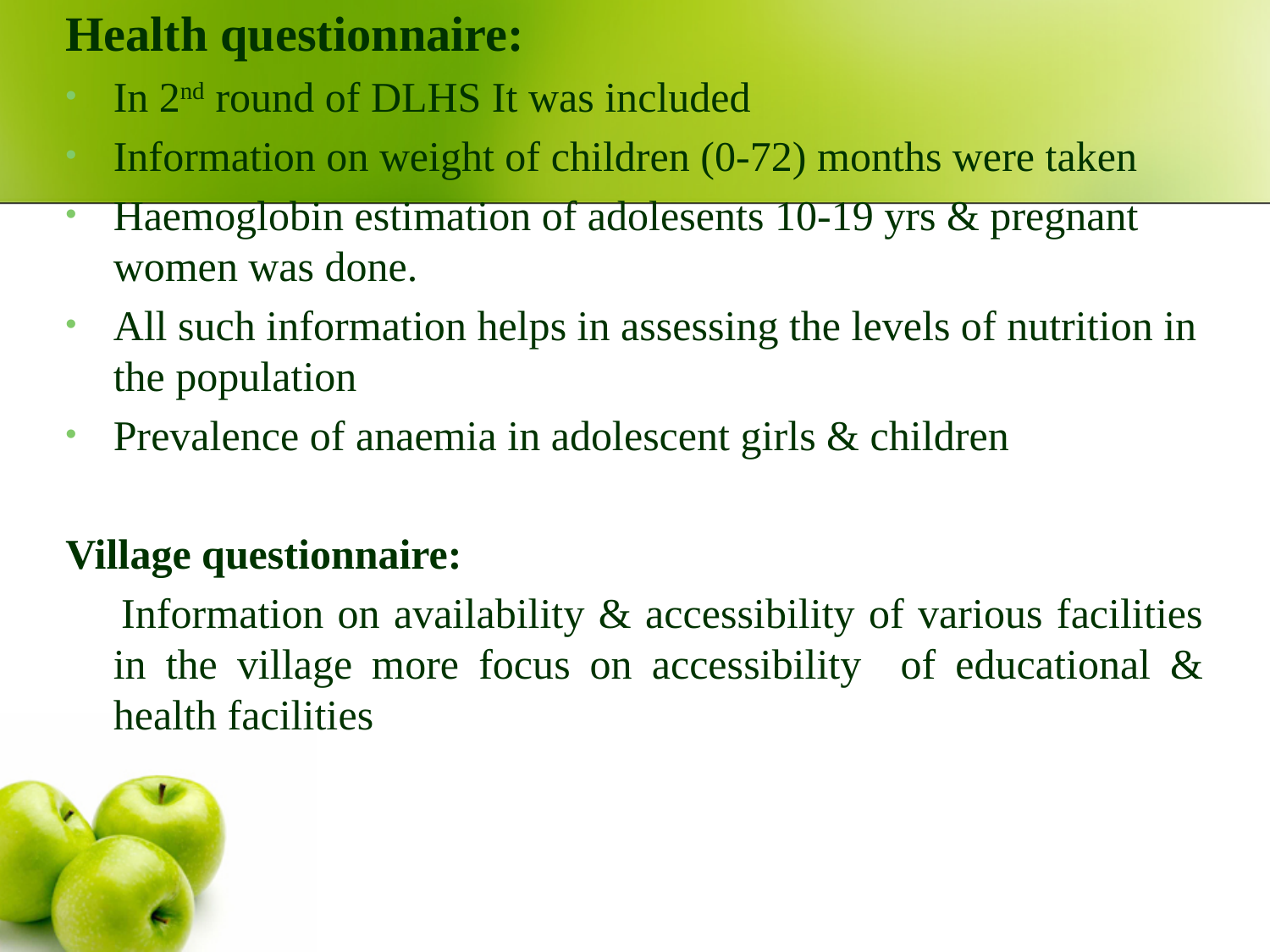

# Health questionnaire:
In 2nd round of DLHS It was included
Information on weight of children (0-72) months were taken
Haemoglobin estimation of adolesents 10-19 yrs & pregnant women was done.
All such information helps in assessing the levels of nutrition in the population
Prevalence of anaemia in adolescent girls & children

Village questionnaire:
    Information on availability & accessibility of various facilities in the village more focus on accessibility  of educational & health facilities